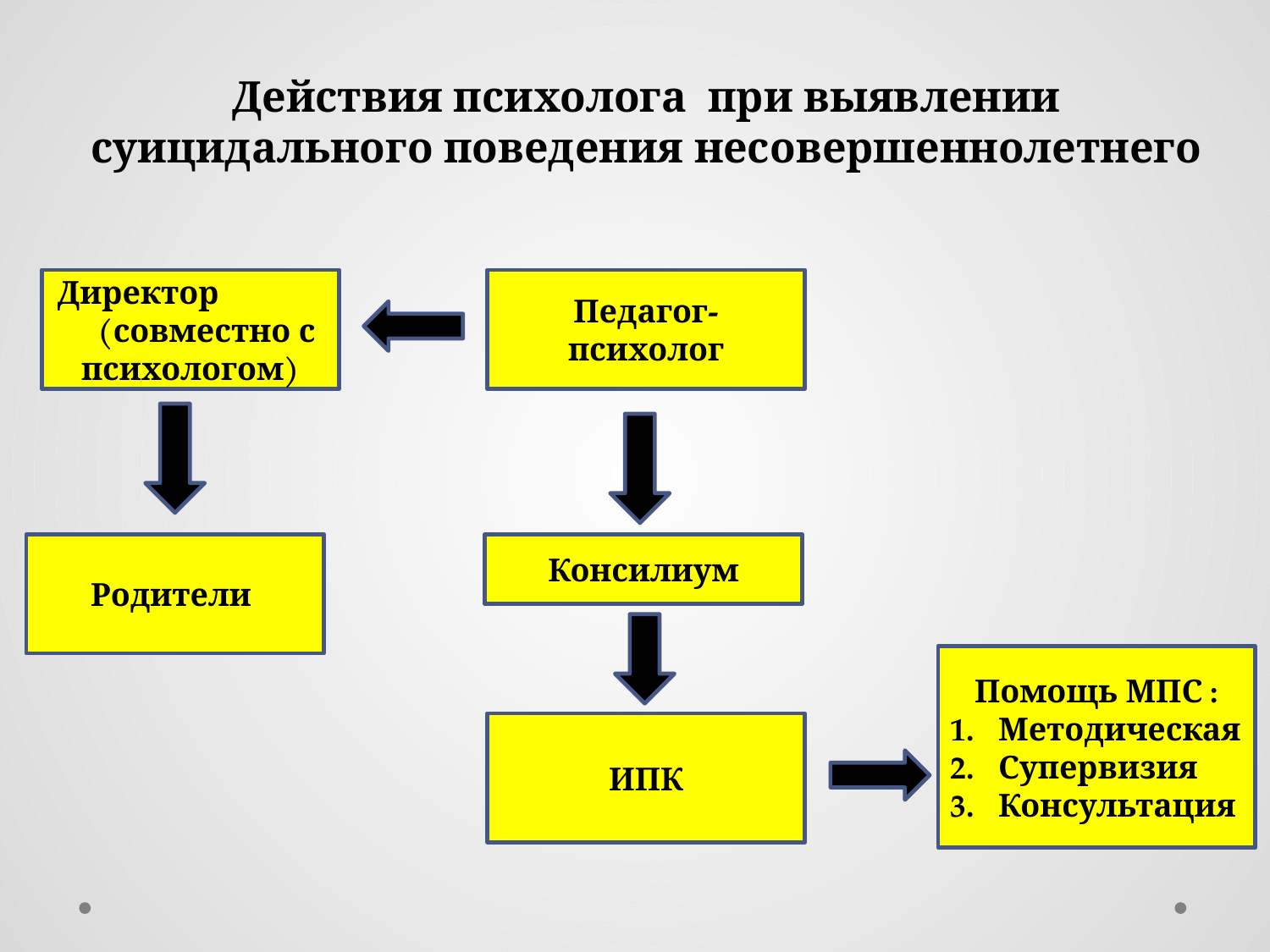

Действия психолога  при выявлении суицидального поведения несовершеннолетнего
Директор                  (совместно с психологом)
Педагог-психолог

Родители
Консилиум

Помощь МПС :
Методическая
Супервизия
Консультация
ИПК